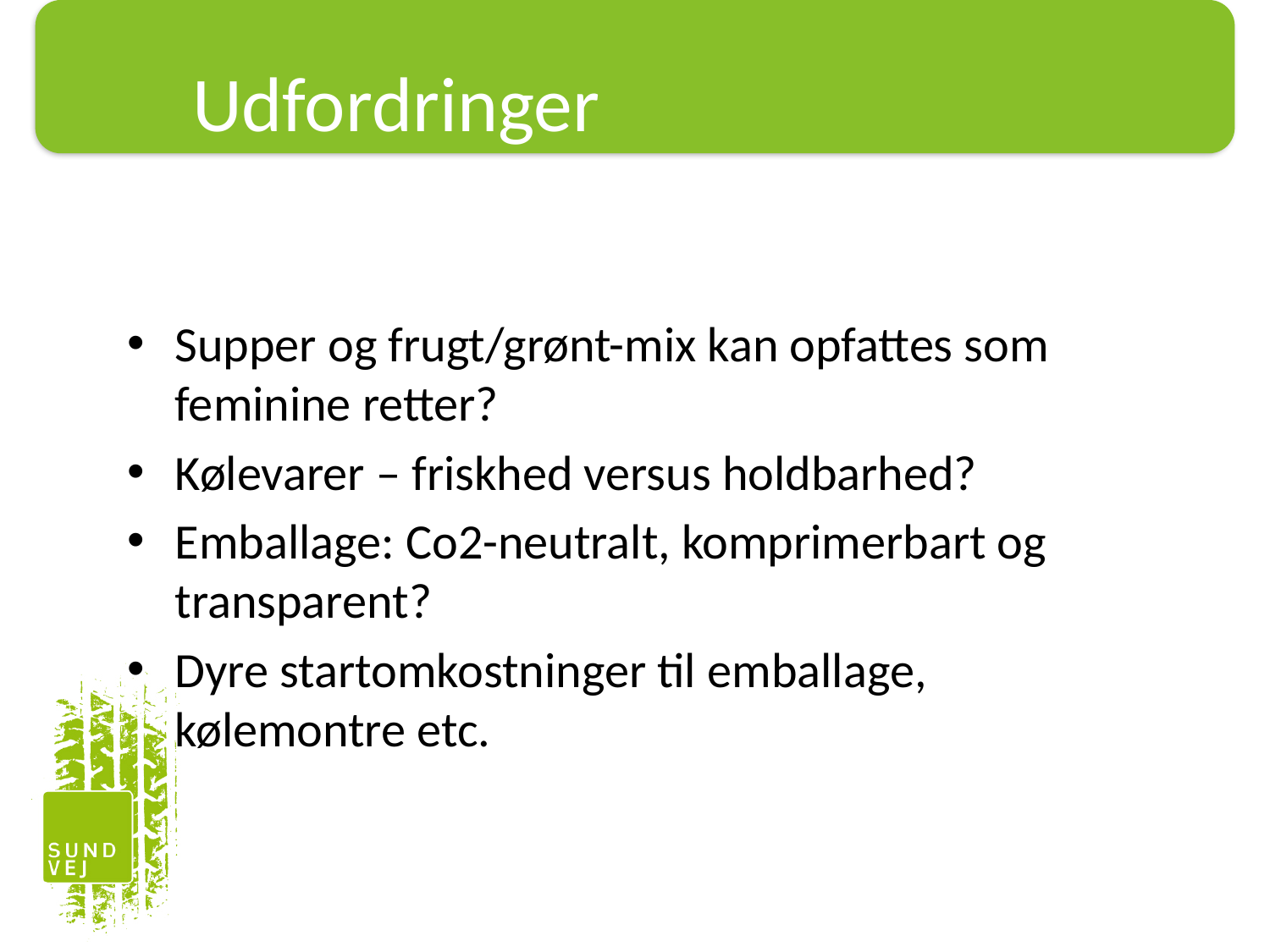

Udfordringer
Supper og frugt/grønt-mix kan opfattes som feminine retter?
Kølevarer – friskhed versus holdbarhed?
Emballage: Co2-neutralt, komprimerbart og transparent?
Dyre startomkostninger til emballage, kølemontre etc.